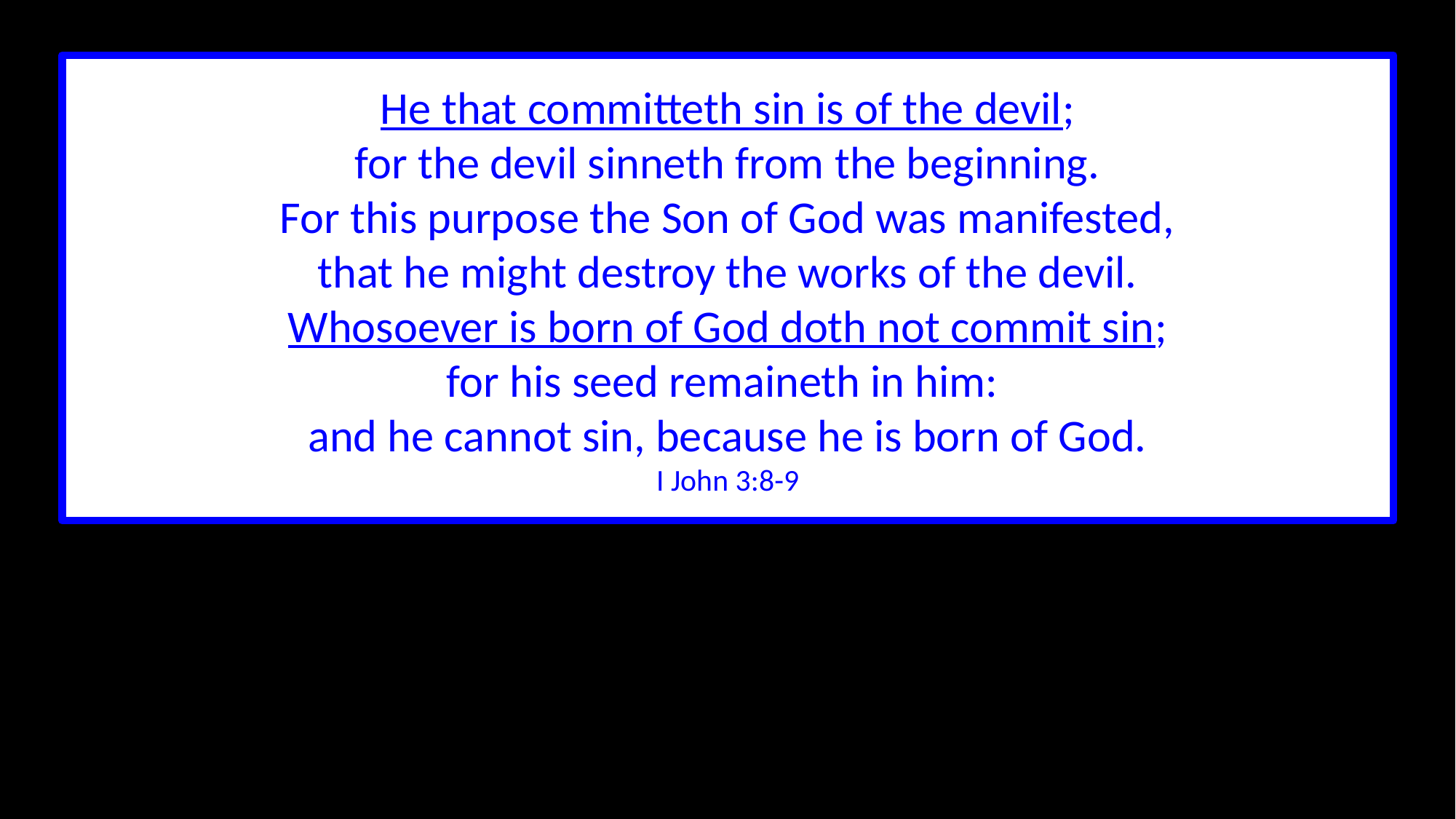

He that committeth sin is of the devil;
for the devil sinneth from the beginning.
For this purpose the Son of God was manifested,
that he might destroy the works of the devil.
Whosoever is born of God doth not commit sin;
for his seed remaineth in him:
and he cannot sin, because he is born of God.
I John 3:8-9